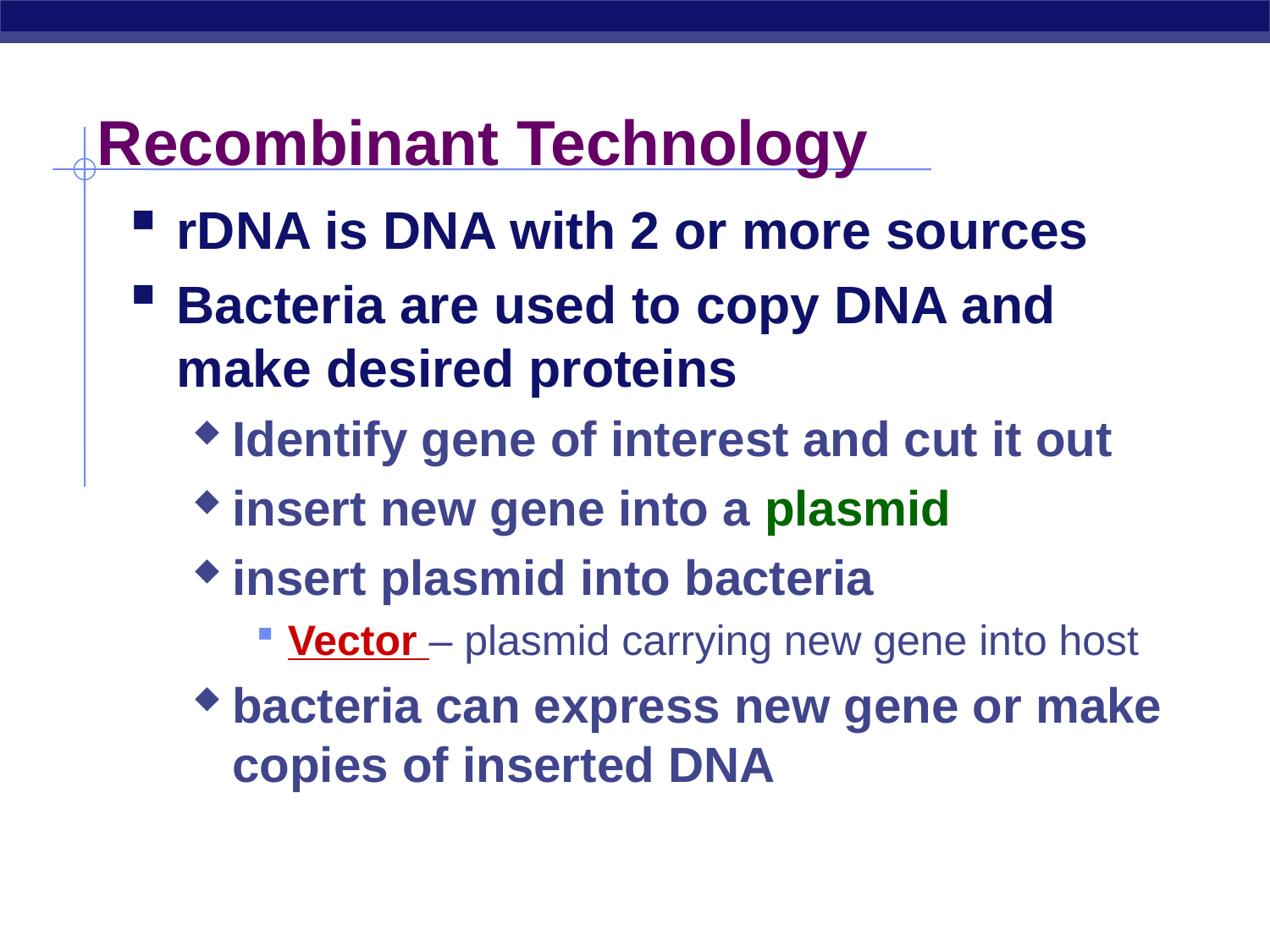

# Recombinant Technology
rDNA is DNA with 2 or more sources
Bacteria are used to copy DNA and make desired proteins
Identify gene of interest and cut it out
insert new gene into a plasmid
insert plasmid into bacteria
Vector – plasmid carrying new gene into host
bacteria can express new gene or make copies of inserted DNA